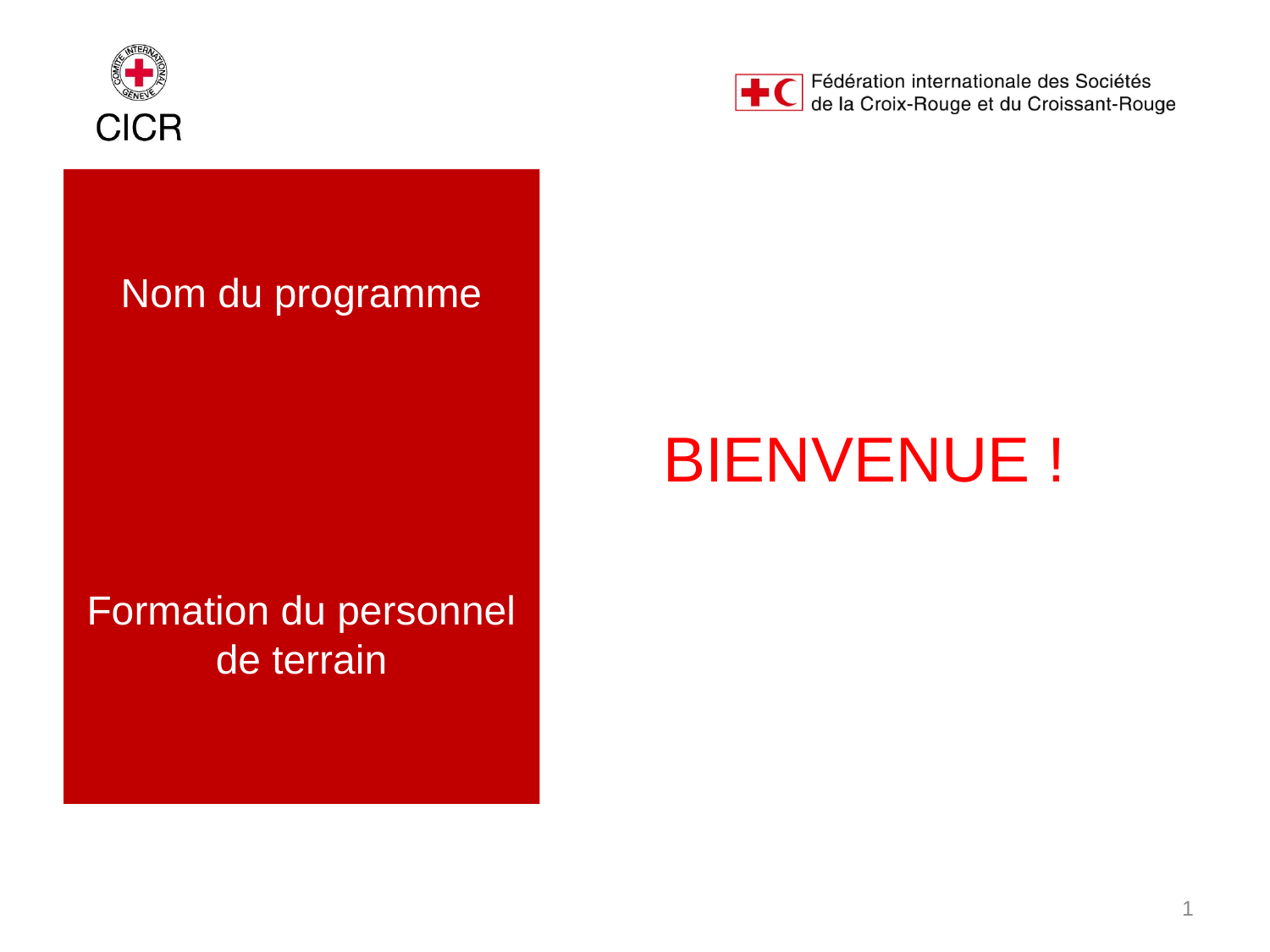

Nom du programme
Formation du personnel de terrain
BIENVENUE !
1